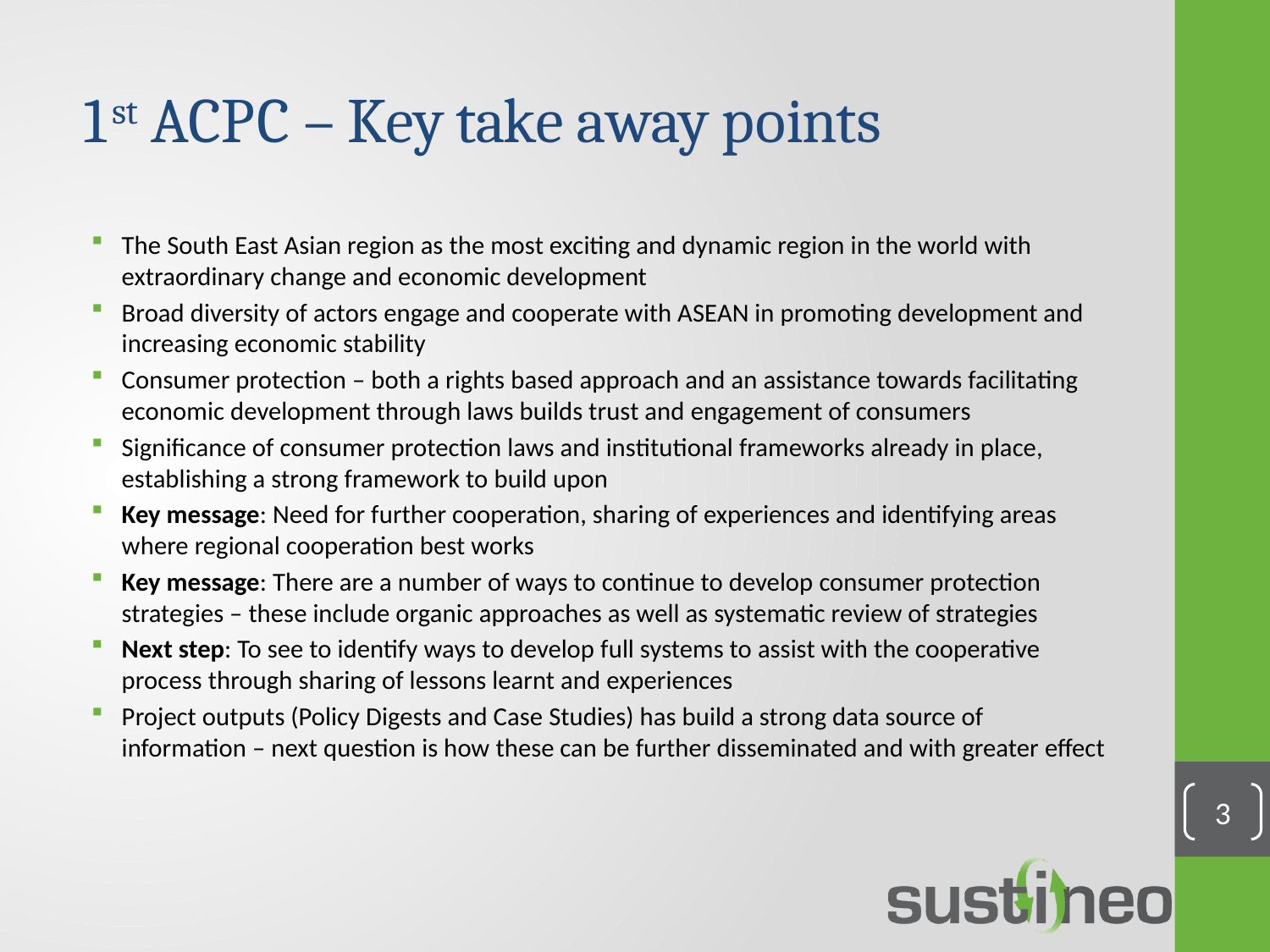

# 1st ACPC – Key take away points
The South East Asian region as the most exciting and dynamic region in the world with extraordinary change and economic development
Broad diversity of actors engage and cooperate with ASEAN in promoting development and increasing economic stability
Consumer protection – both a rights based approach and an assistance towards facilitating economic development through laws builds trust and engagement of consumers
Significance of consumer protection laws and institutional frameworks already in place, establishing a strong framework to build upon
Key message: Need for further cooperation, sharing of experiences and identifying areas where regional cooperation best works
Key message: There are a number of ways to continue to develop consumer protection strategies – these include organic approaches as well as systematic review of strategies
Next step: To see to identify ways to develop full systems to assist with the cooperative process through sharing of lessons learnt and experiences
Project outputs (Policy Digests and Case Studies) has build a strong data source of information – next question is how these can be further disseminated and with greater effect
3